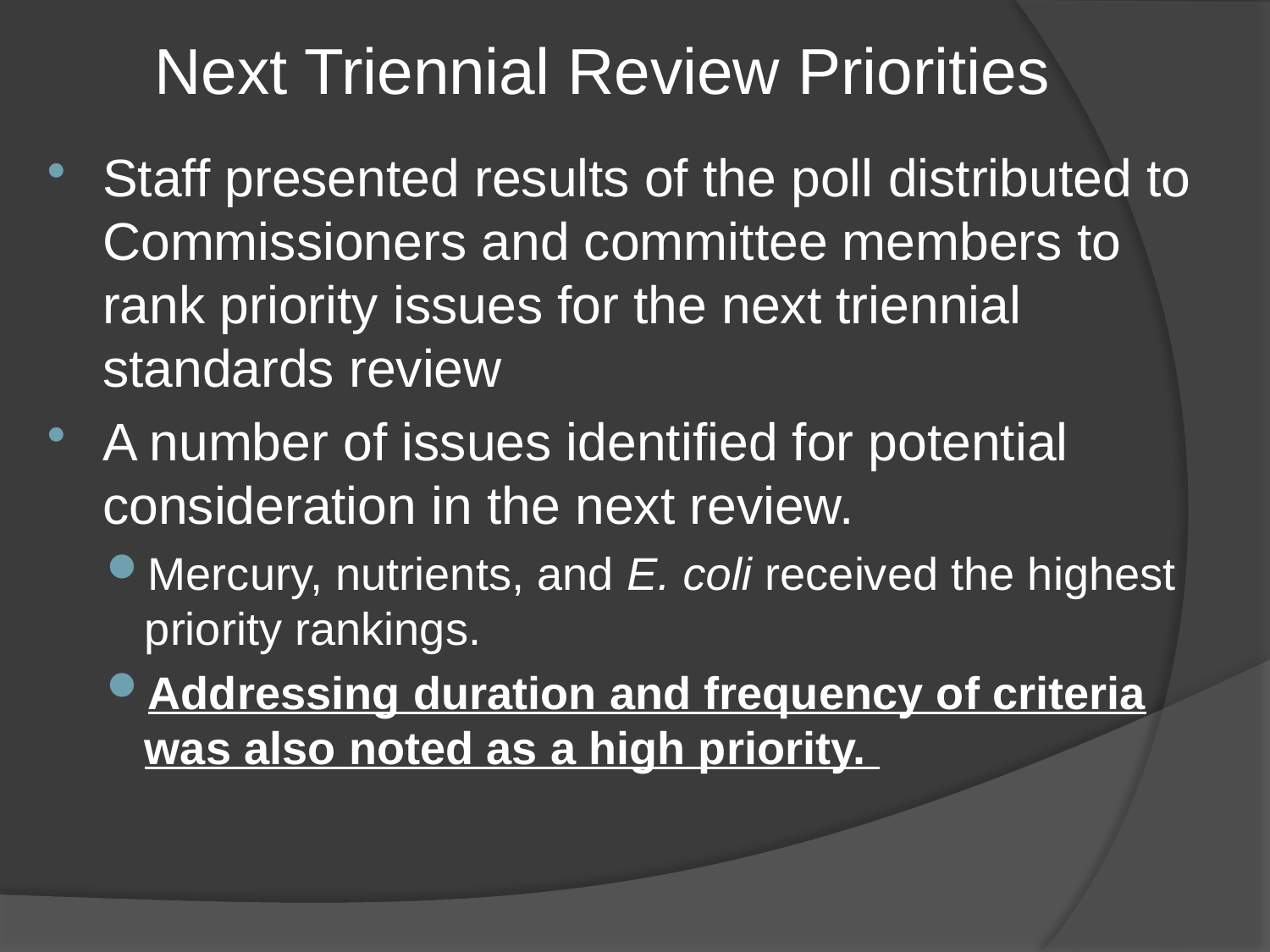

# Next Triennial Review Priorities
Staff presented results of the poll distributed to Commissioners and committee members to rank priority issues for the next triennial standards review
A number of issues identified for potential consideration in the next review.
Mercury, nutrients, and E. coli received the highest priority rankings.
Addressing duration and frequency of criteria was also noted as a high priority.